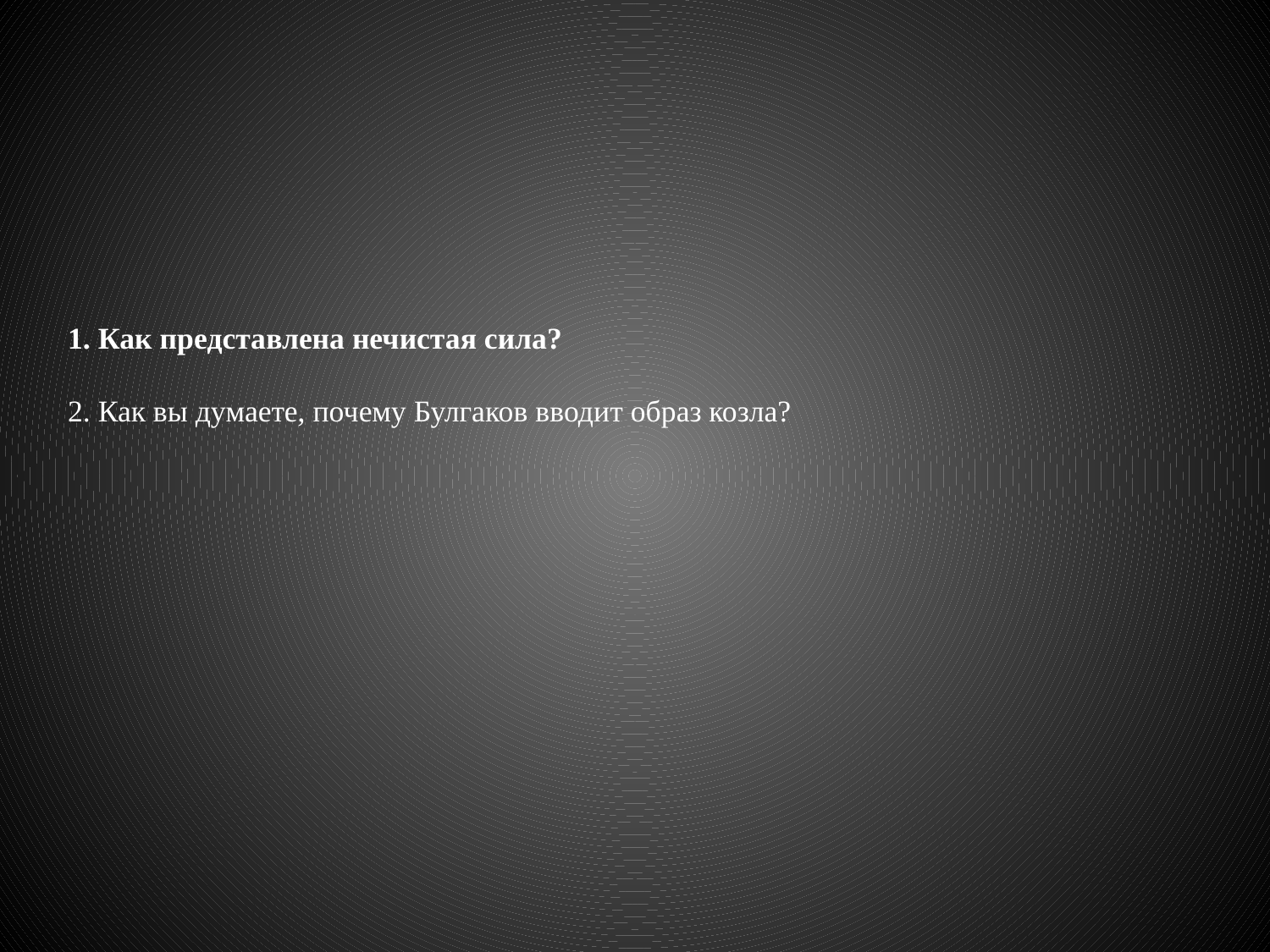

# 1. Как представлена нечистая сила? 2. Как вы думаете, почему Булгаков вводит образ козла?